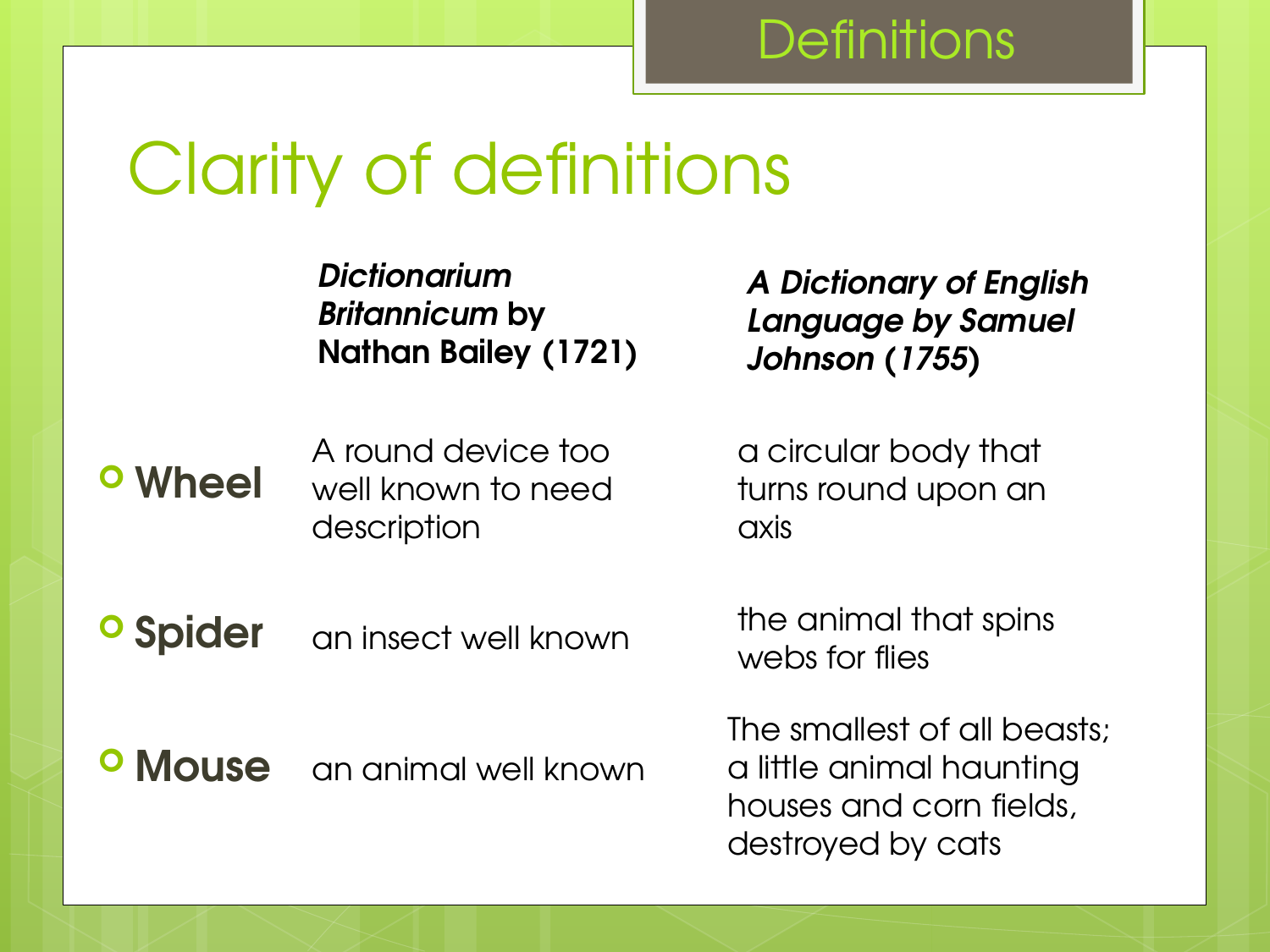

Definitions
# Clarity of definitions
Dictionarium Britannicum by Nathan Bailey (1721)

A Dictionary of English Language by Samuel Johnson (1755)

A round device too well known to need description
a circular body that turns round upon an axis
Wheel
the animal that spins webs for flies
Spider
an insect well known
The smallest of all beasts; a little animal haunting houses and corn fields, destroyed by cats
Mouse
an animal well known